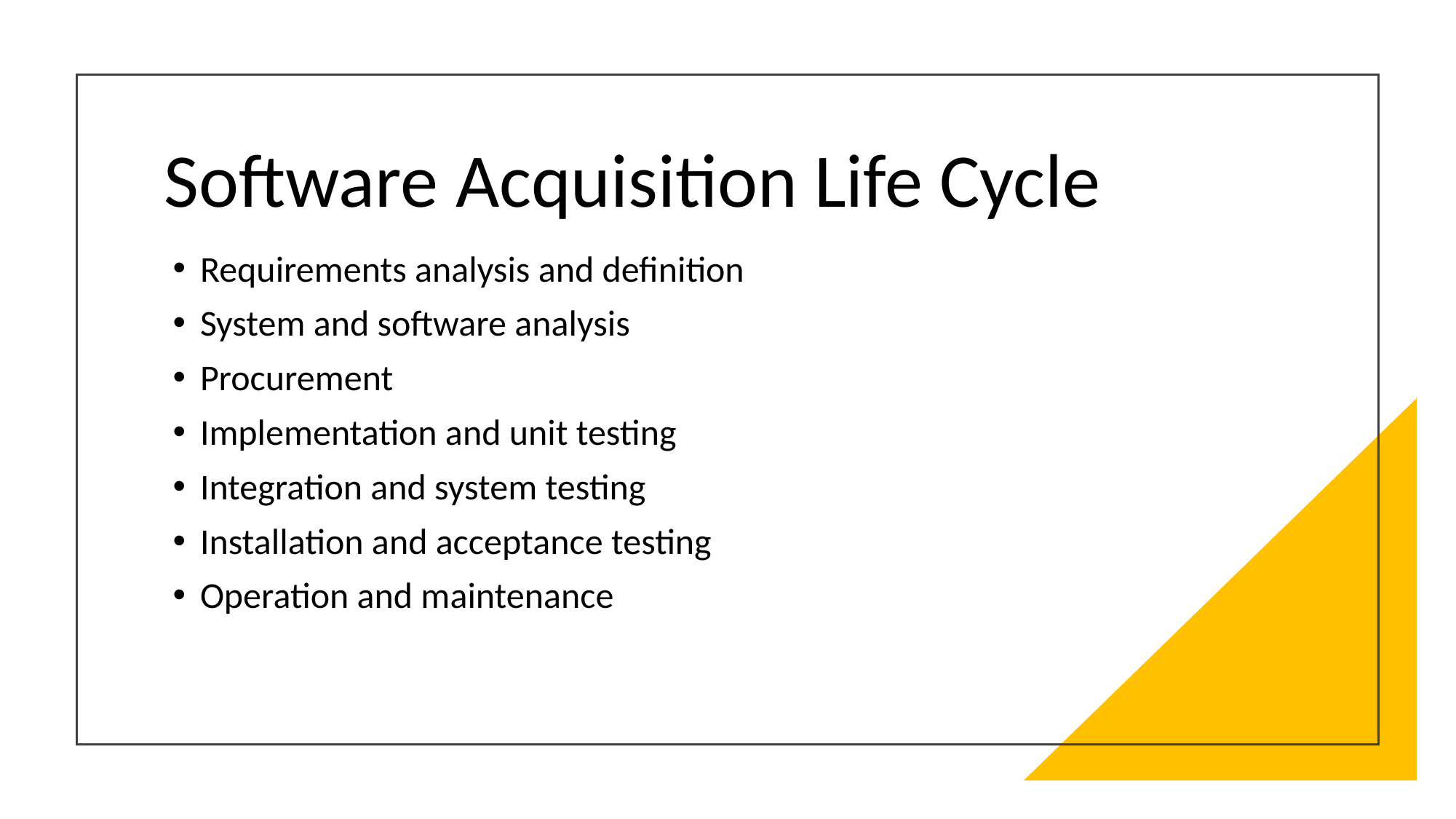

# Software Acquisition Life Cycle
Requirements analysis and definition
System and software analysis
Procurement
Implementation and unit testing
Integration and system testing
Installation and acceptance testing
Operation and maintenance